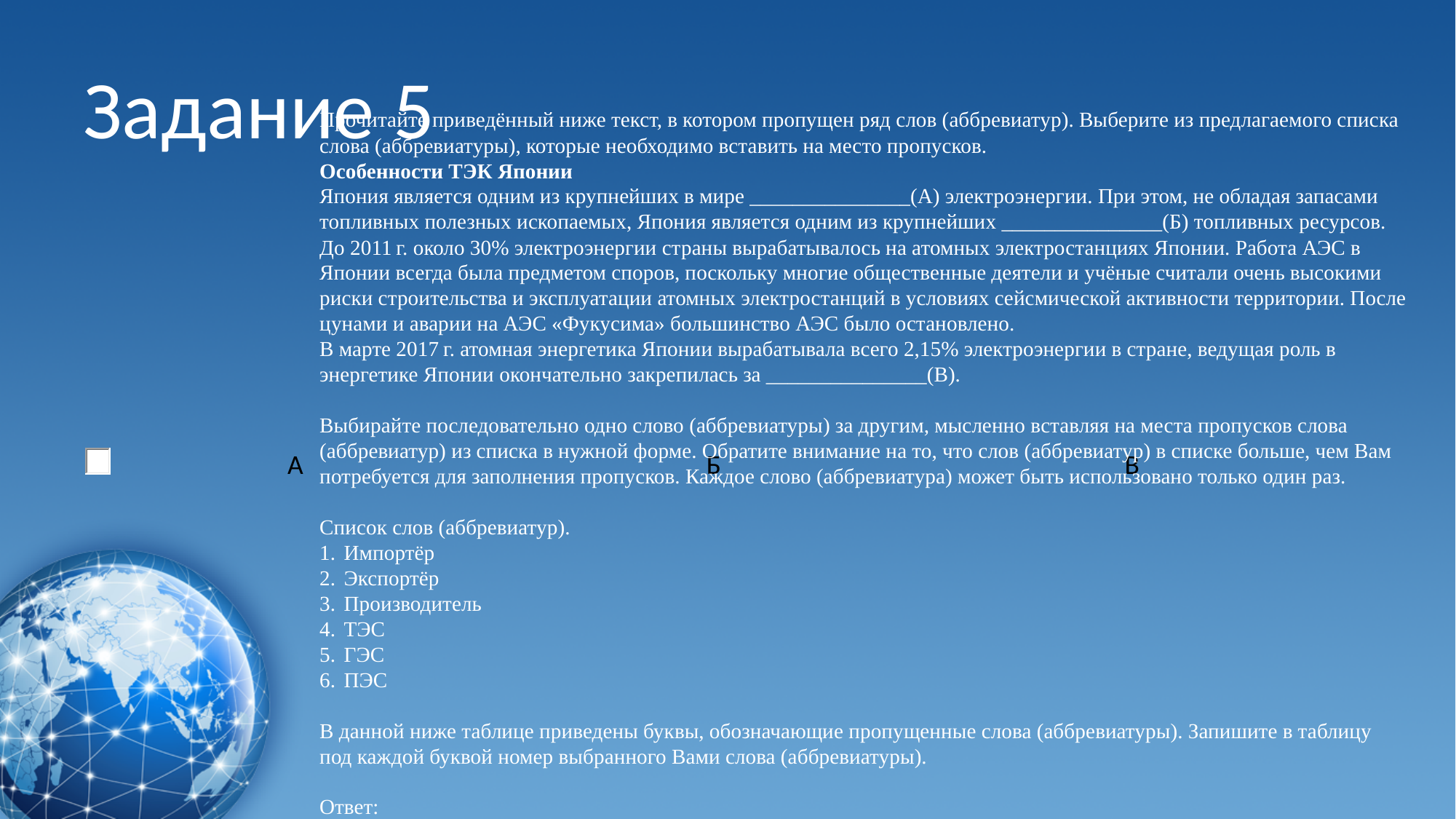

# Задание 5
Прочитайте приведённый ниже текст, в котором пропущен ряд слов (аббревиатур). Выберите из предлагаемого списка слова (аббревиатуры), которые необходимо вставить на место пропусков.
Особенности ТЭК Японии
Япония является одним из крупнейших в мире _______________(А) электроэнергии. При этом, не обладая запасами топливных полезных ископаемых, Япония является одним из крупнейших _______________(Б) топливных ресурсов. До 2011 г. около 30% электроэнергии страны вырабатывалось на атомных электростанциях Японии. Работа АЭС в Японии всегда была предметом споров, поскольку многие общественные деятели и учёные считали очень высокими риски строительства и эксплуатации атомных электростанций в условиях сейсмической активности территории. После цунами и аварии на АЭС «Фукусима» большинство АЭС было остановлено.
В марте 2017 г. атомная энергетика Японии вырабатывала всего 2,15% электроэнергии в стране, ведущая роль в энергетике Японии окончательно закрепилась за _______________(В).

Выбирайте последовательно одно слово (аббревиатуры) за другим, мысленно вставляя на места пропусков слова (аббревиатур) из списка в нужной форме. Обратите внимание на то, что слов (аббревиатур) в списке больше, чем Вам потребуется для заполнения пропусков. Каждое слово (аббревиатура) может быть использовано только один раз.

Список слов (аббревиатур).
1.  Импортёр
2.  Экспортёр
3.  Производитель
4.  ТЭС
5.  ГЭС
6.  ПЭС

В данной ниже таблице приведены буквы, обозначающие пропущенные слова (аббревиатуры). Запишите в таблицу под каждой буквой номер выбранного Вами слова (аббревиатуры).

Ответ:

| А | Б | В |
| --- | --- | --- |
|  |  |  |